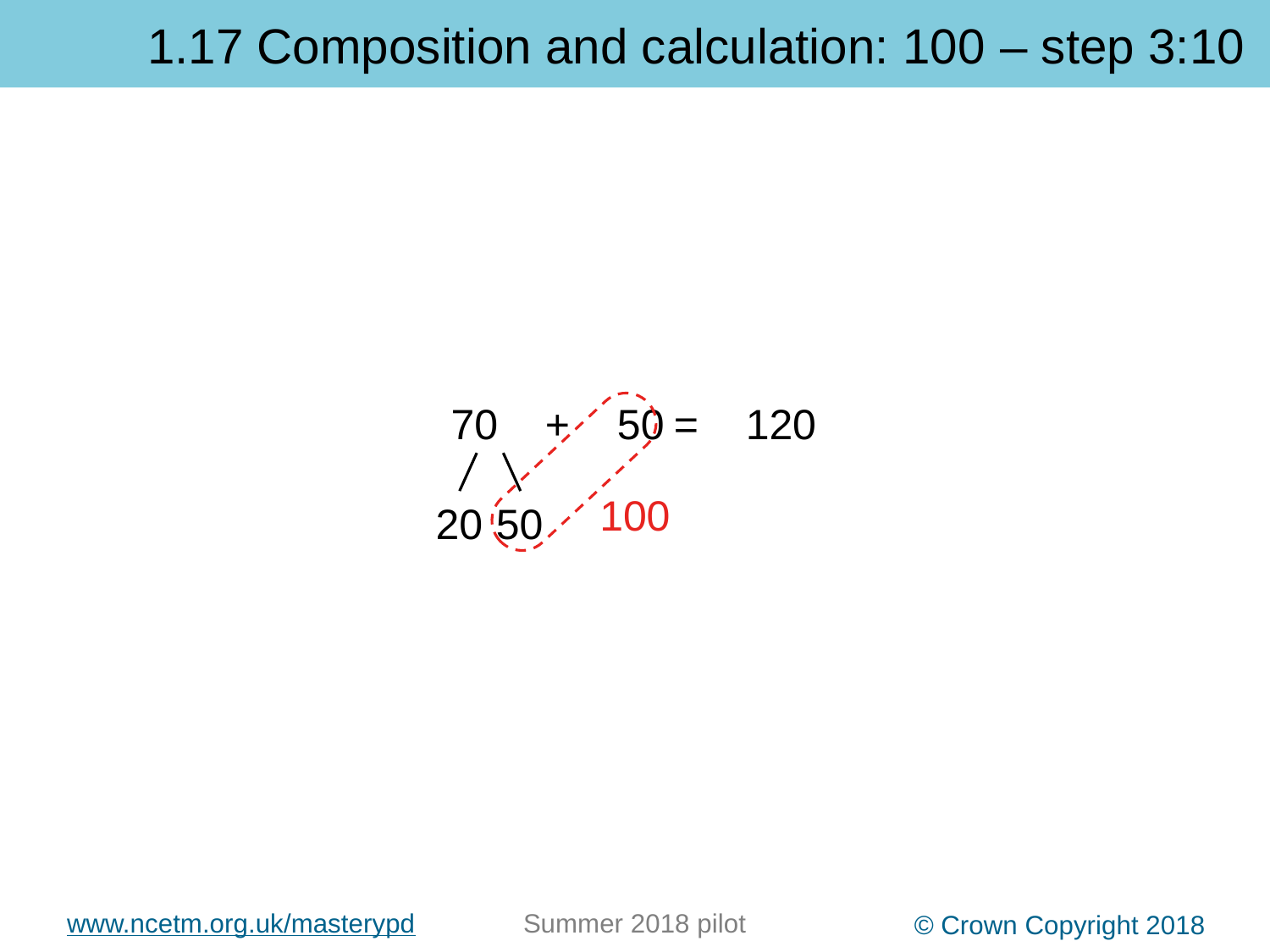

1.17 Composition and calculation: 100 – step 3:10
70    +    50
=    120

100
20
50